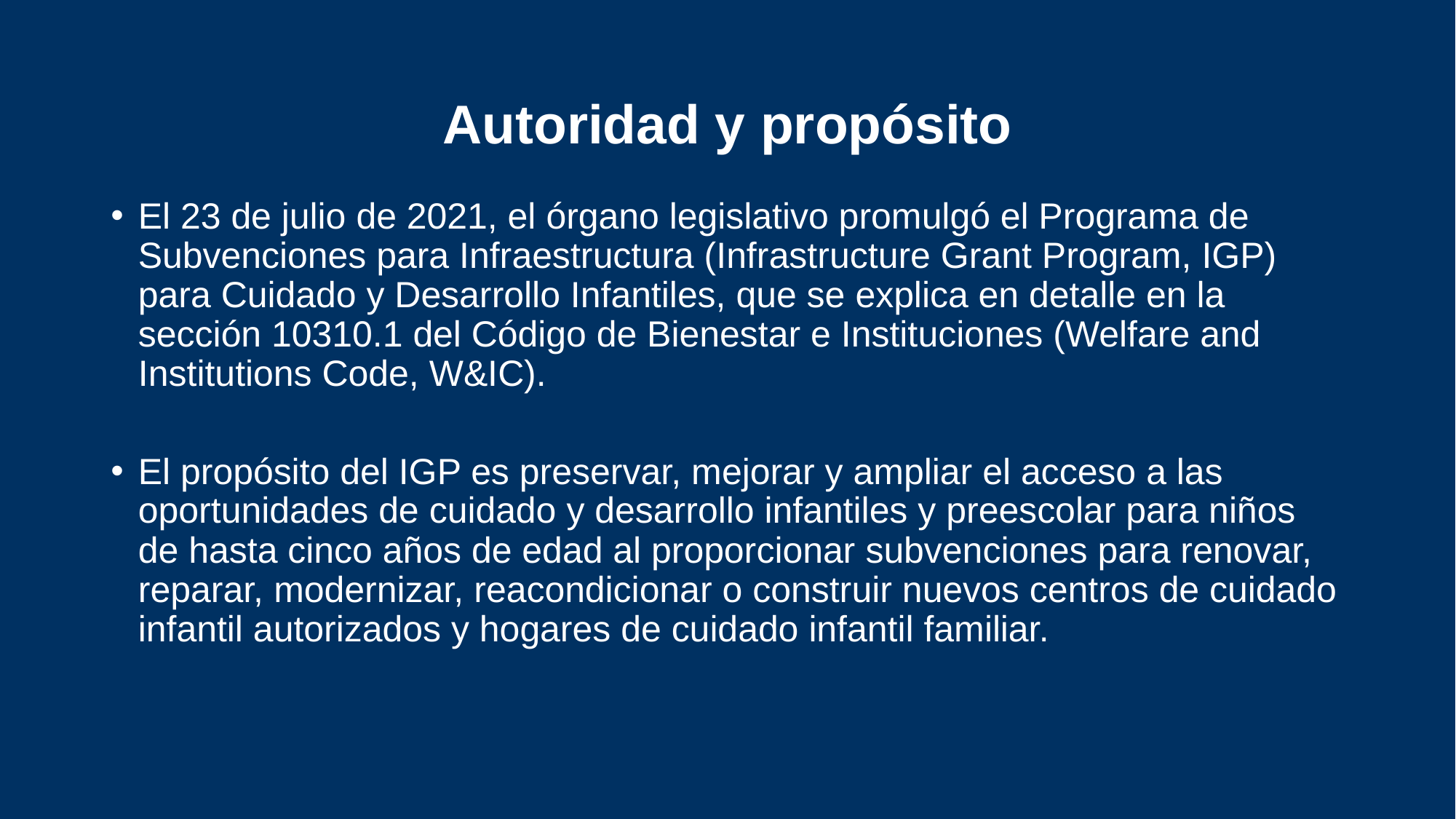

# Autoridad y propósito
El 23 de julio de 2021, el órgano legislativo promulgó el Programa de Subvenciones para Infraestructura (Infrastructure Grant Program, IGP) para Cuidado y Desarrollo Infantiles, que se explica en detalle en la sección 10310.1 del Código de Bienestar e Instituciones (Welfare and Institutions Code, W&IC).
El propósito del IGP es preservar, mejorar y ampliar el acceso a las oportunidades de cuidado y desarrollo infantiles y preescolar para niños de hasta cinco años de edad al proporcionar subvenciones para renovar, reparar, modernizar, reacondicionar o construir nuevos centros de cuidado infantil autorizados y hogares de cuidado infantil familiar.